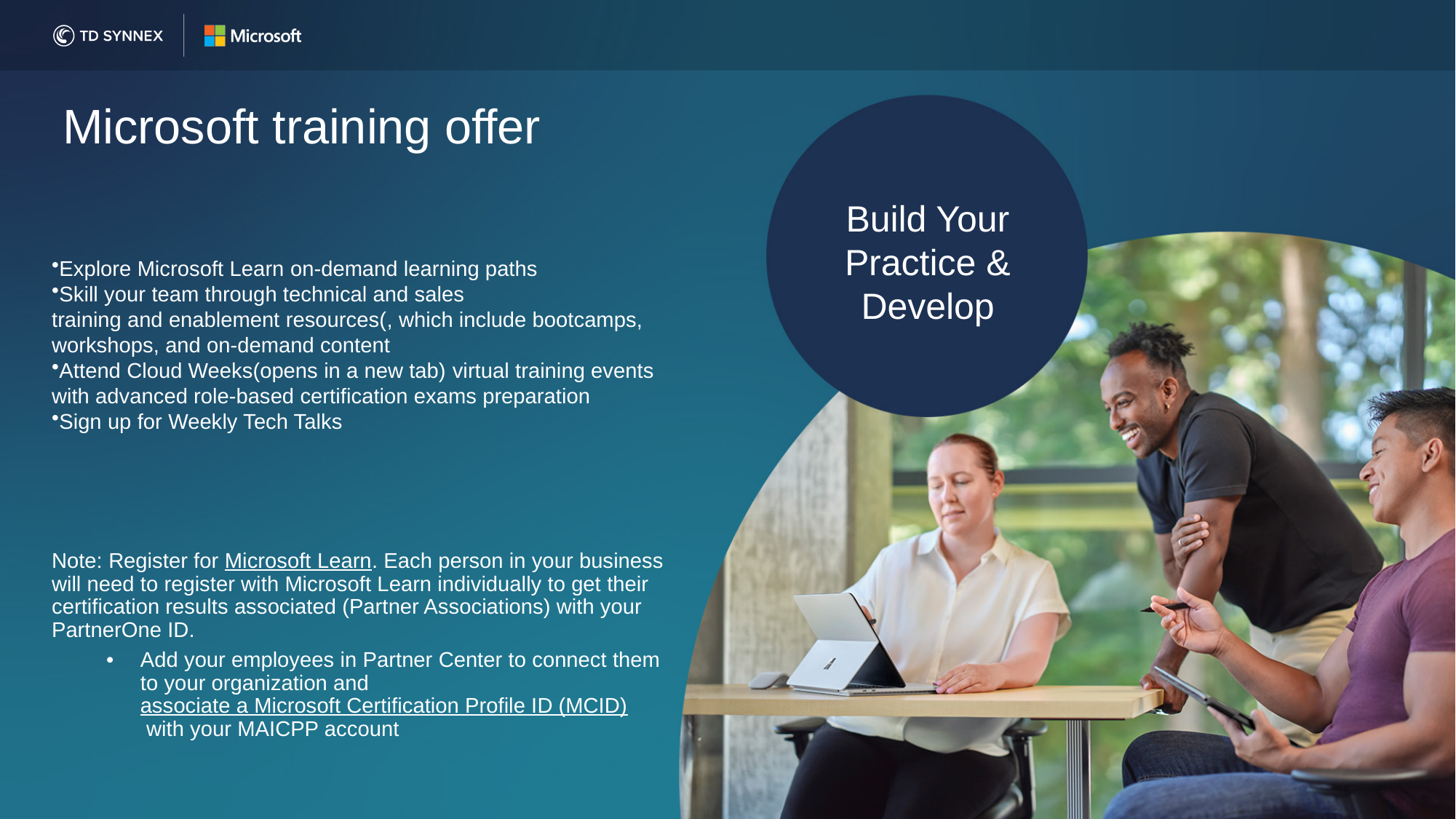

Microsoft training offer
Build Your Practice & Develop

Explore Microsoft Learn on-demand learning paths
Skill your team through technical and sales training and enablement resources(, which include bootcamps, workshops, and on-demand content
Attend Cloud Weeks(opens in a new tab) virtual training events with advanced role-based certification exams preparation
Sign up for Weekly Tech Talks

Note: Register for Microsoft Learn. Each person in your business will need to register with Microsoft Learn individually to get their certification results associated (Partner Associations) with your PartnerOne ID.
Add your employees in Partner Center to connect them to your organization and associate a Microsoft Certification Profile ID (MCID) with your MAICPP account